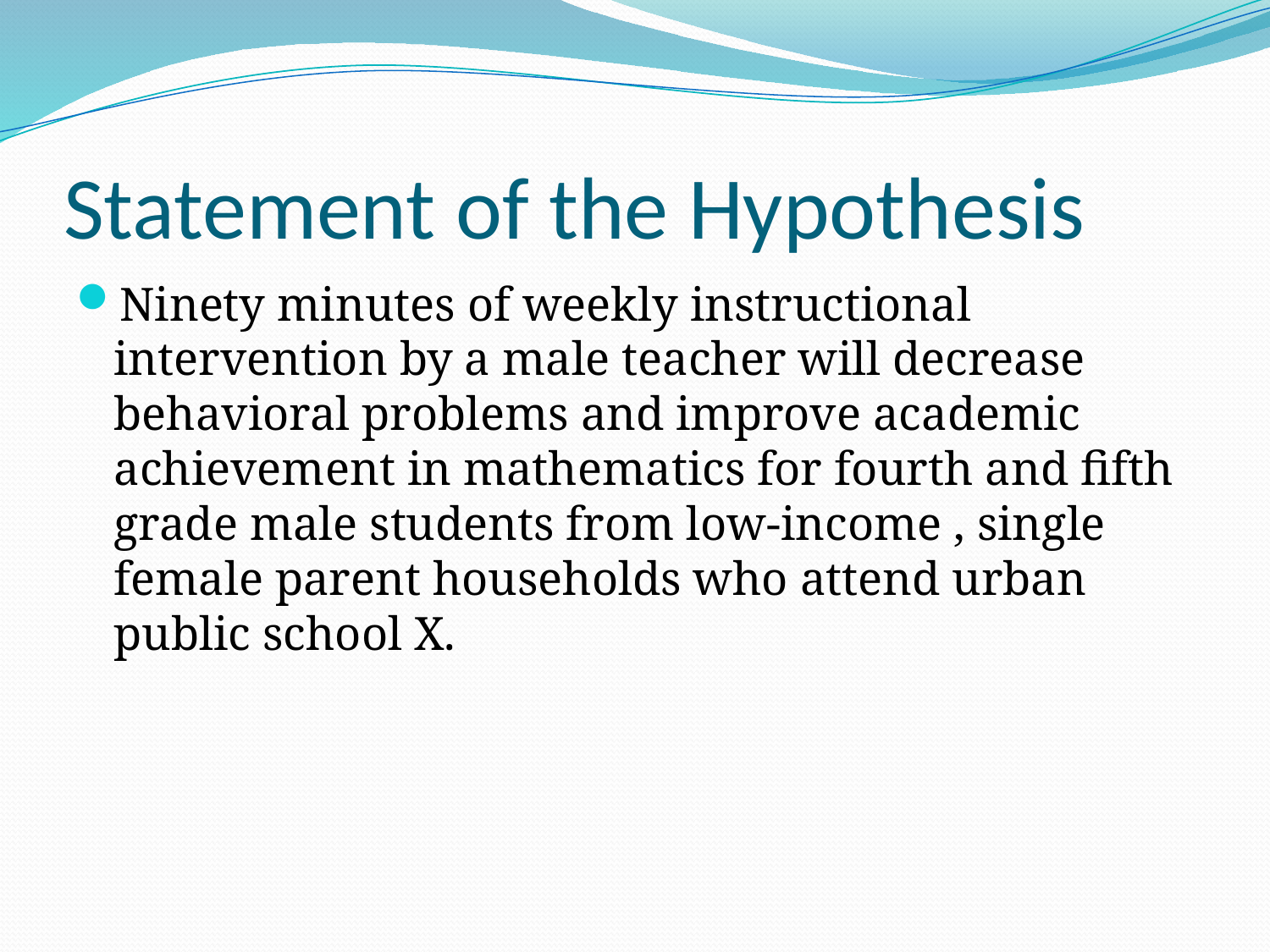

# Statement of the Hypothesis
Ninety minutes of weekly instructional intervention by a male teacher will decrease behavioral problems and improve academic achievement in mathematics for fourth and fifth grade male students from low-income , single female parent households who attend urban public school X.